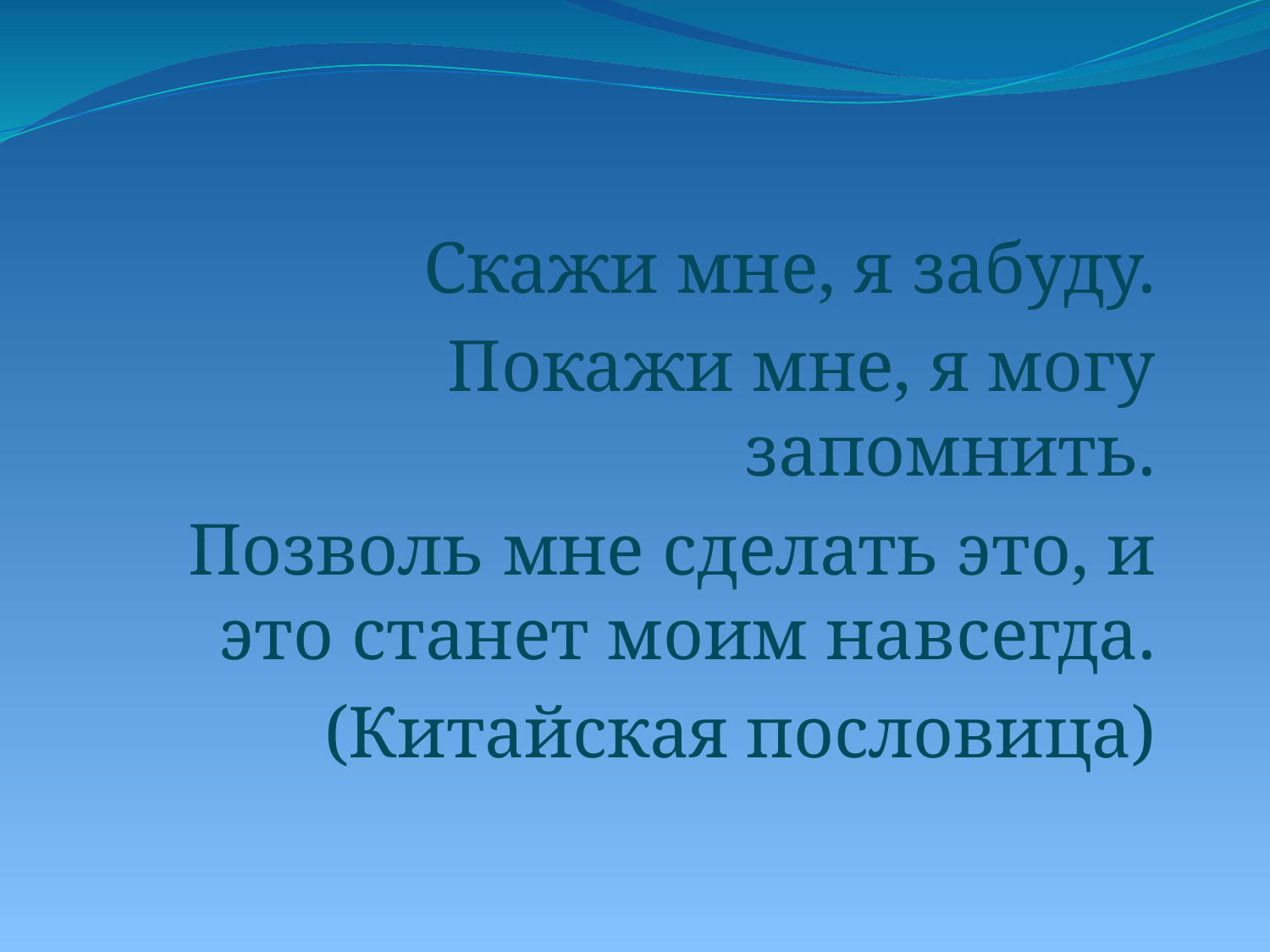

#
Скажи мне, я забуду.
Покажи мне, я могу запомнить.
Позволь мне сделать это, и это станет моим навсегда.
(Китайская пословица)